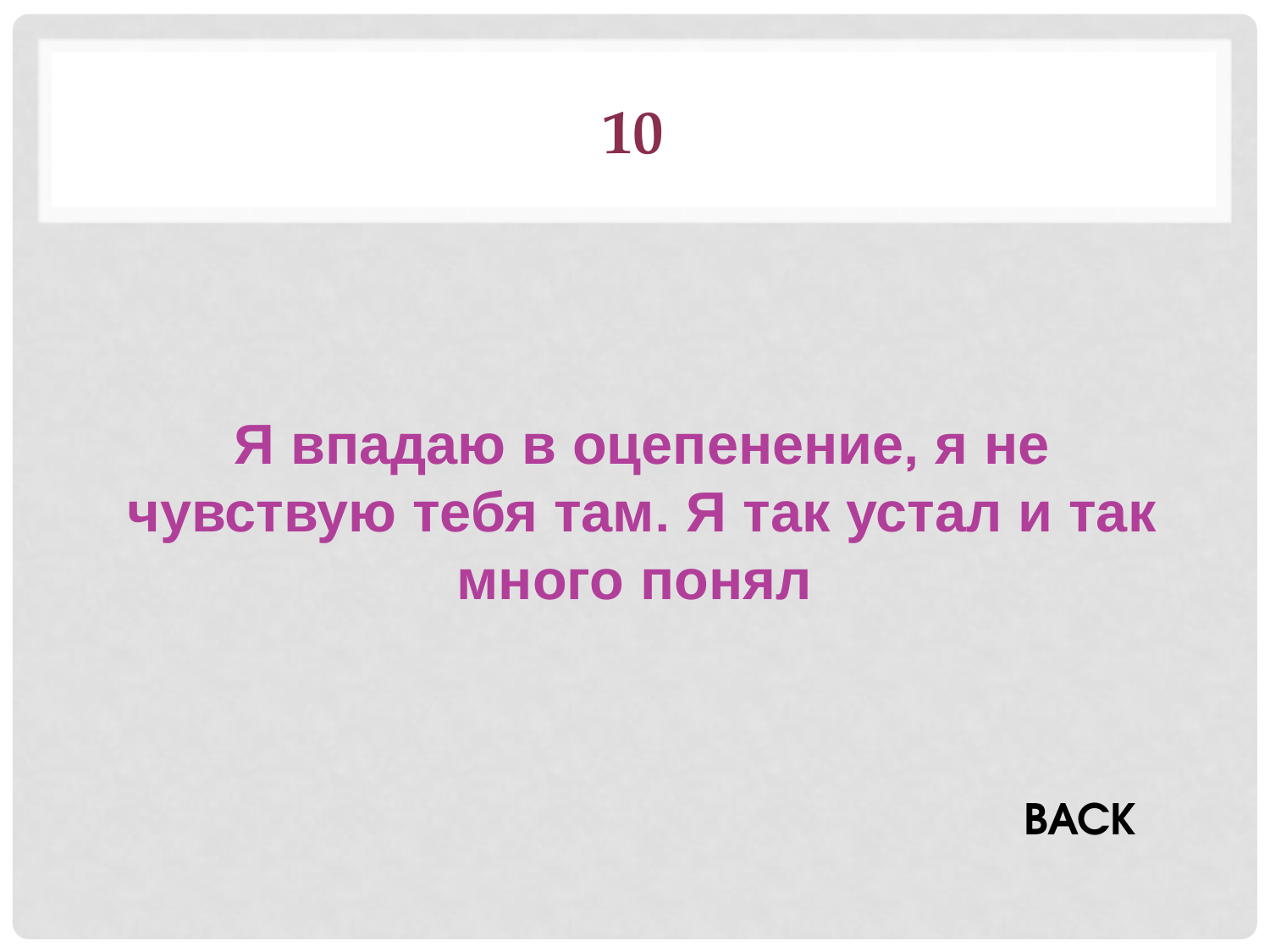

# 10

Я впадаю в оцепенение, я не чувствую тебя там. Я так устал и так много понял
BACK